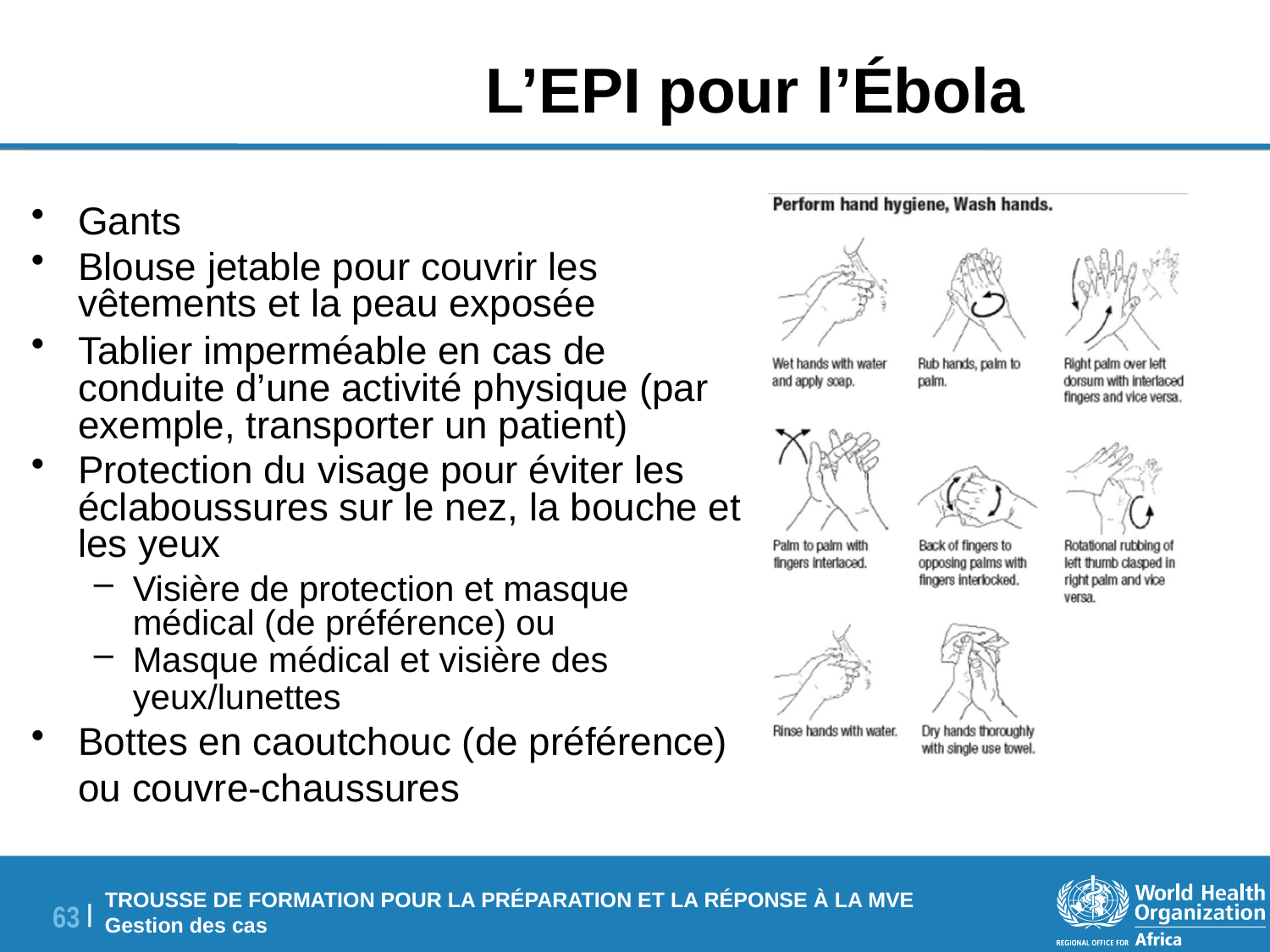

# L’EPI pour l’Ébola

Gants
Blouse jetable pour couvrir les vêtements et la peau exposée
Tablier imperméable en cas de conduite d’une activité physique (par exemple, transporter un patient)
Protection du visage pour éviter les éclaboussures sur le nez, la bouche et les yeux
Visière de protection et masque médical (de préférence) ou
Masque médical et visière des yeux/lunettes
Bottes en caoutchouc (de préférence) ou couvre-chaussures